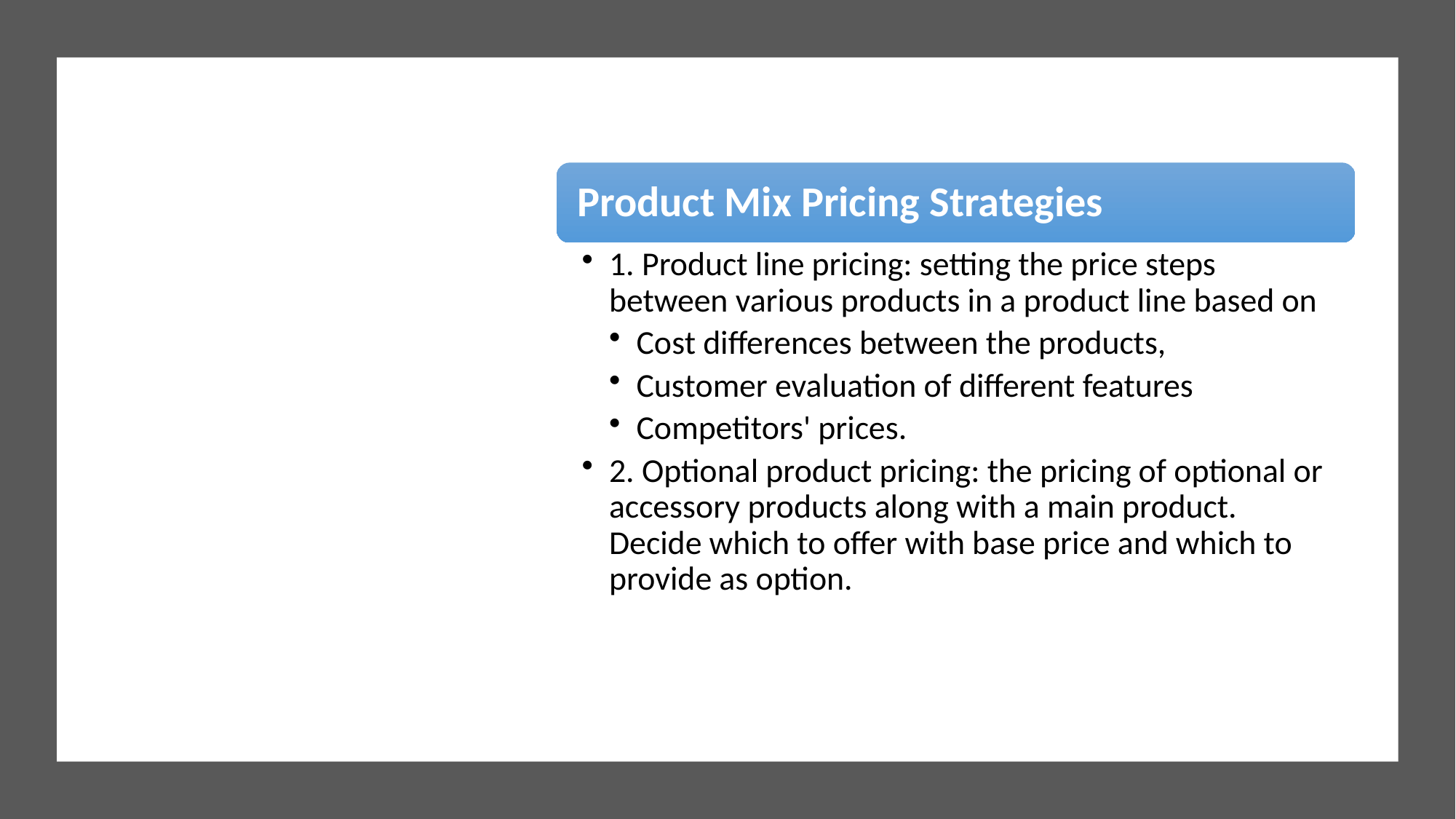

Product Mix Pricing Strategies
1. Product line pricing: setting the price steps between various products in a product line based on
Cost differences between the products,
Customer evaluation of different features
Competitors' prices.
2. Optional product pricing: the pricing of optional or accessory products along with a main product. Decide which to offer with base price and which to provide as option.